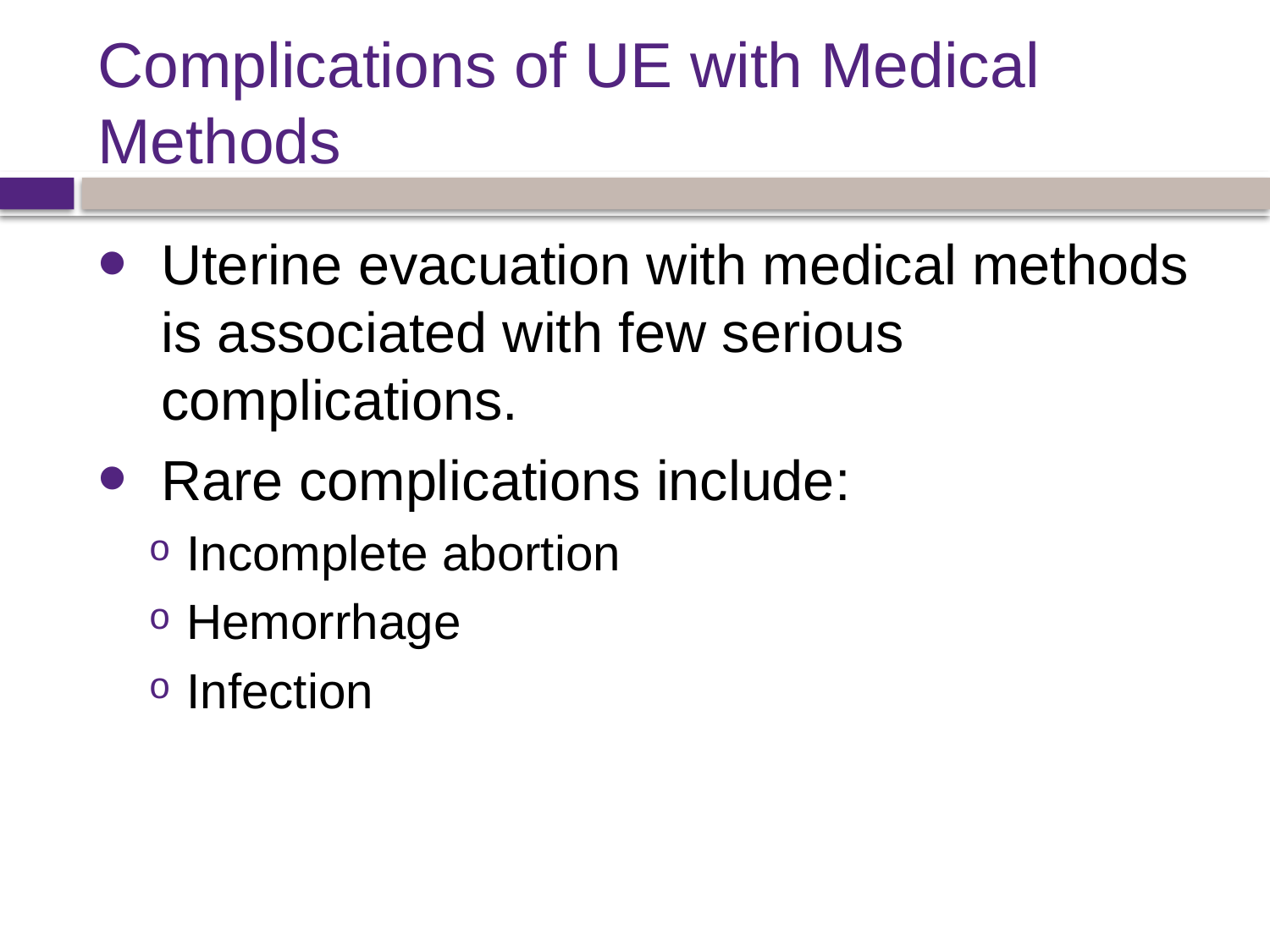

# Complications of UE with Medical Methods
Uterine evacuation with medical methods is associated with few serious complications.
Rare complications include:
Incomplete abortion
Hemorrhage
Infection